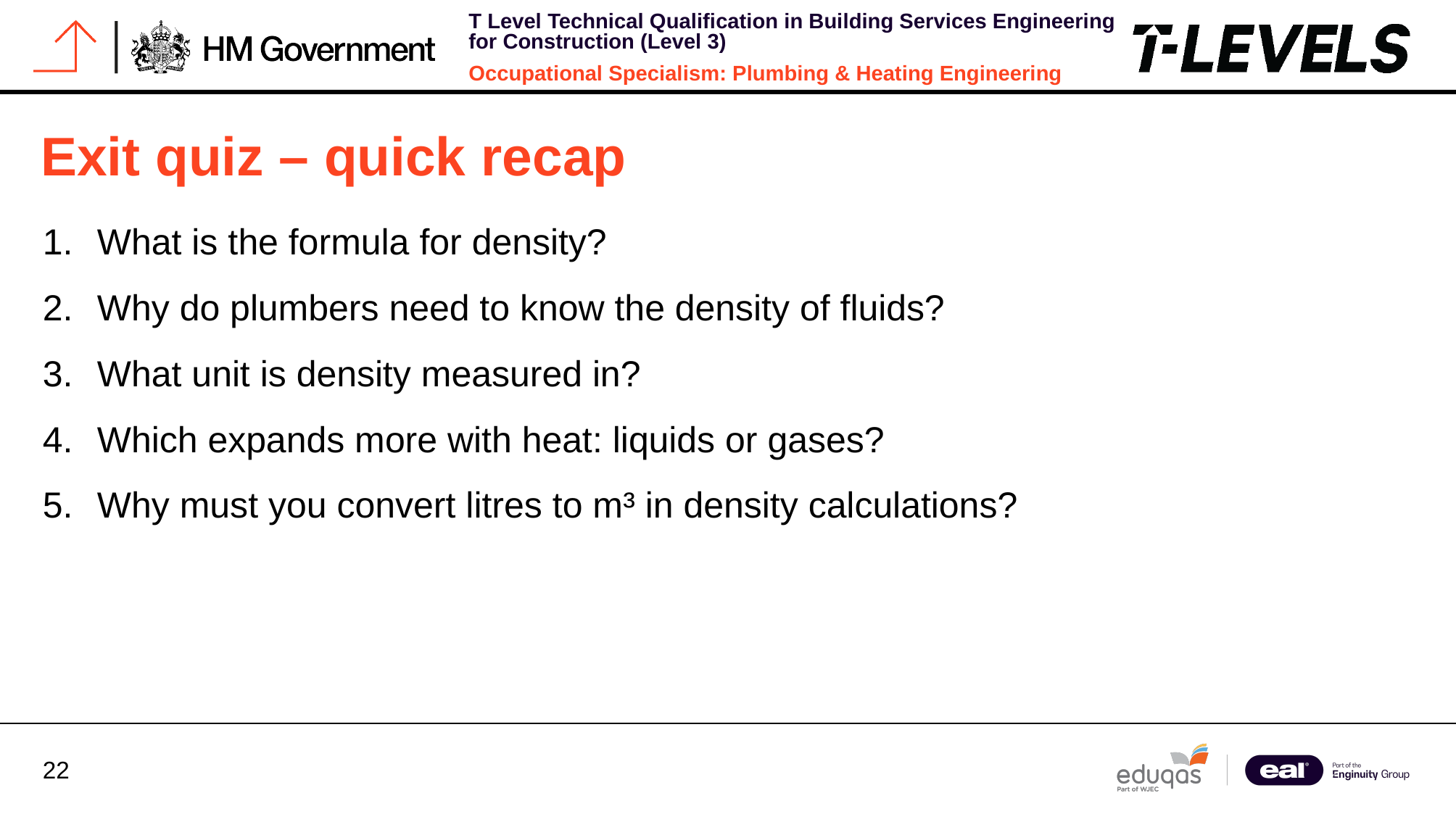

# Exit quiz – quick recap
What is the formula for density?
Why do plumbers need to know the density of fluids?
What unit is density measured in?
Which expands more with heat: liquids or gases?
Why must you convert litres to m³ in density calculations?